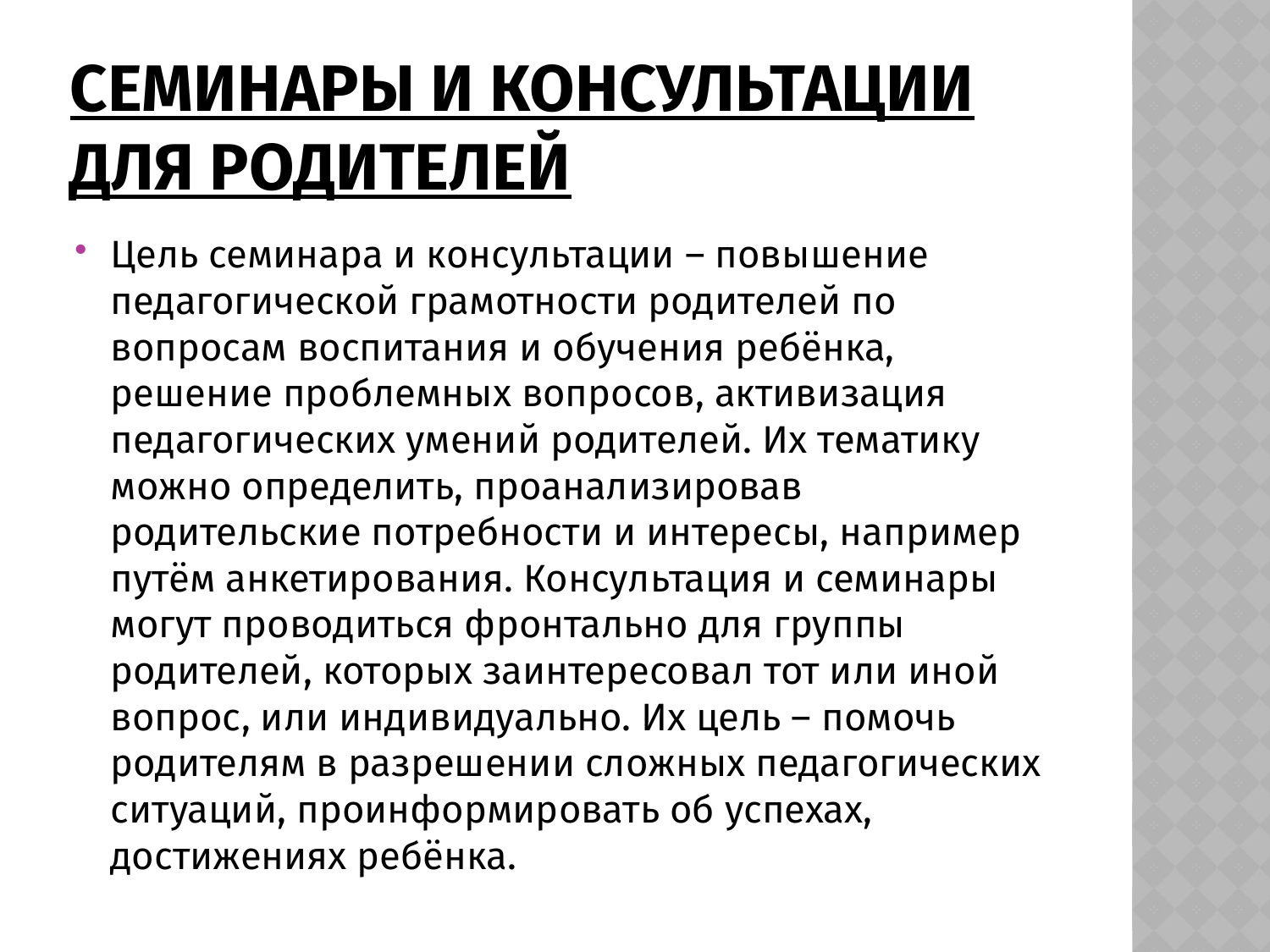

# Семинары и консультации для родителей
Цель семинара и консультации – повышение педагогической грамотности родителей по вопросам воспитания и обучения ребёнка, решение проблемных вопросов, активизация педагогических умений родителей. Их тематику можно определить, проанализировав родительские потребности и интересы, например путём анкетирования. Консультация и семинары могут проводиться фронтально для группы родителей, которых заинтересовал тот или иной вопрос, или индивидуально. Их цель – помочь родителям в разрешении сложных педагогических ситуаций, проинформировать об успехах, достижениях ребёнка.